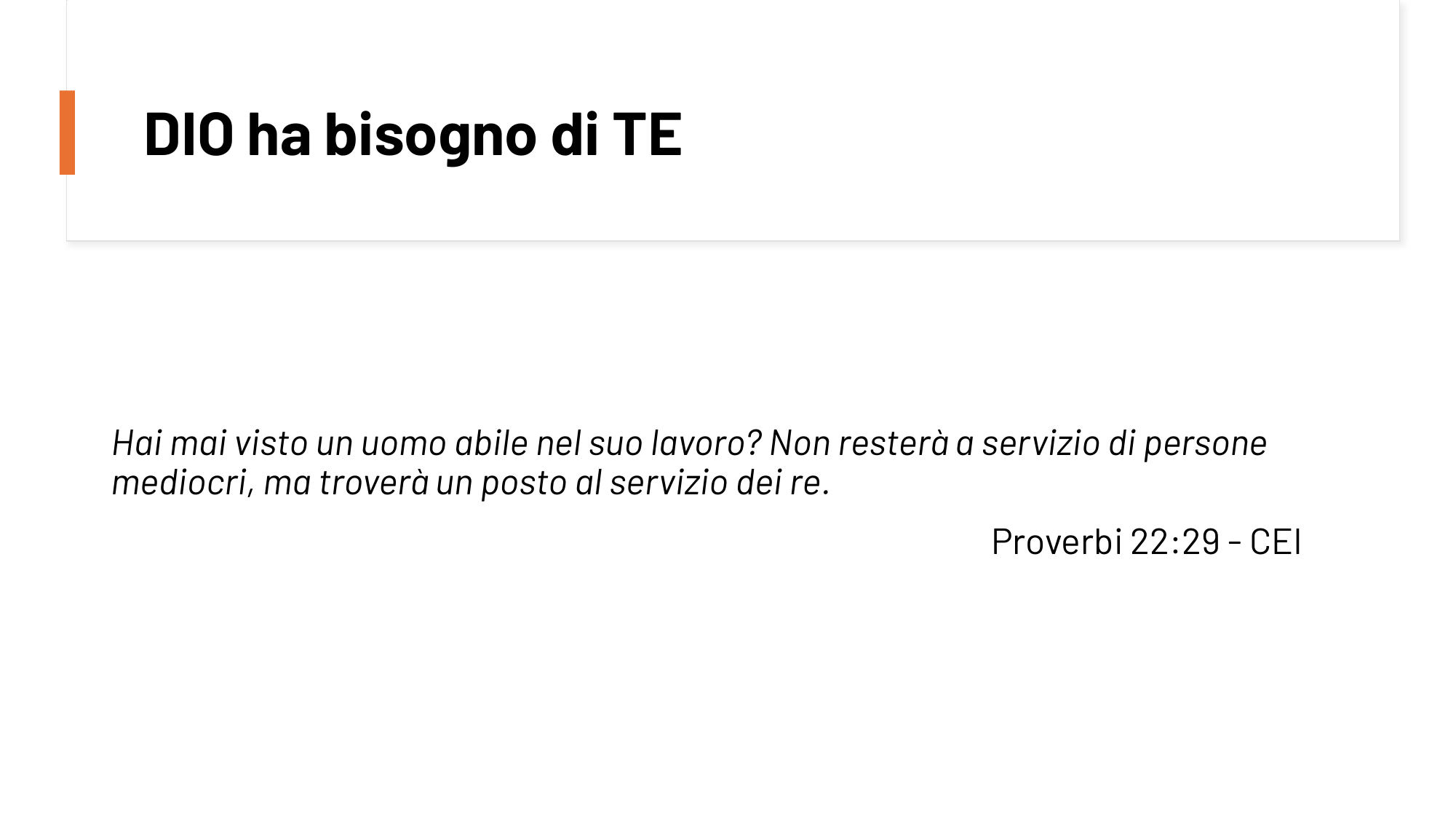

# DIO ha bisogno di TE

Hai mai visto un uomo abile nel suo lavoro? Non resterà a servizio di persone mediocri, ma troverà un posto al servizio dei re.
								 Proverbi 22:29 - CEI